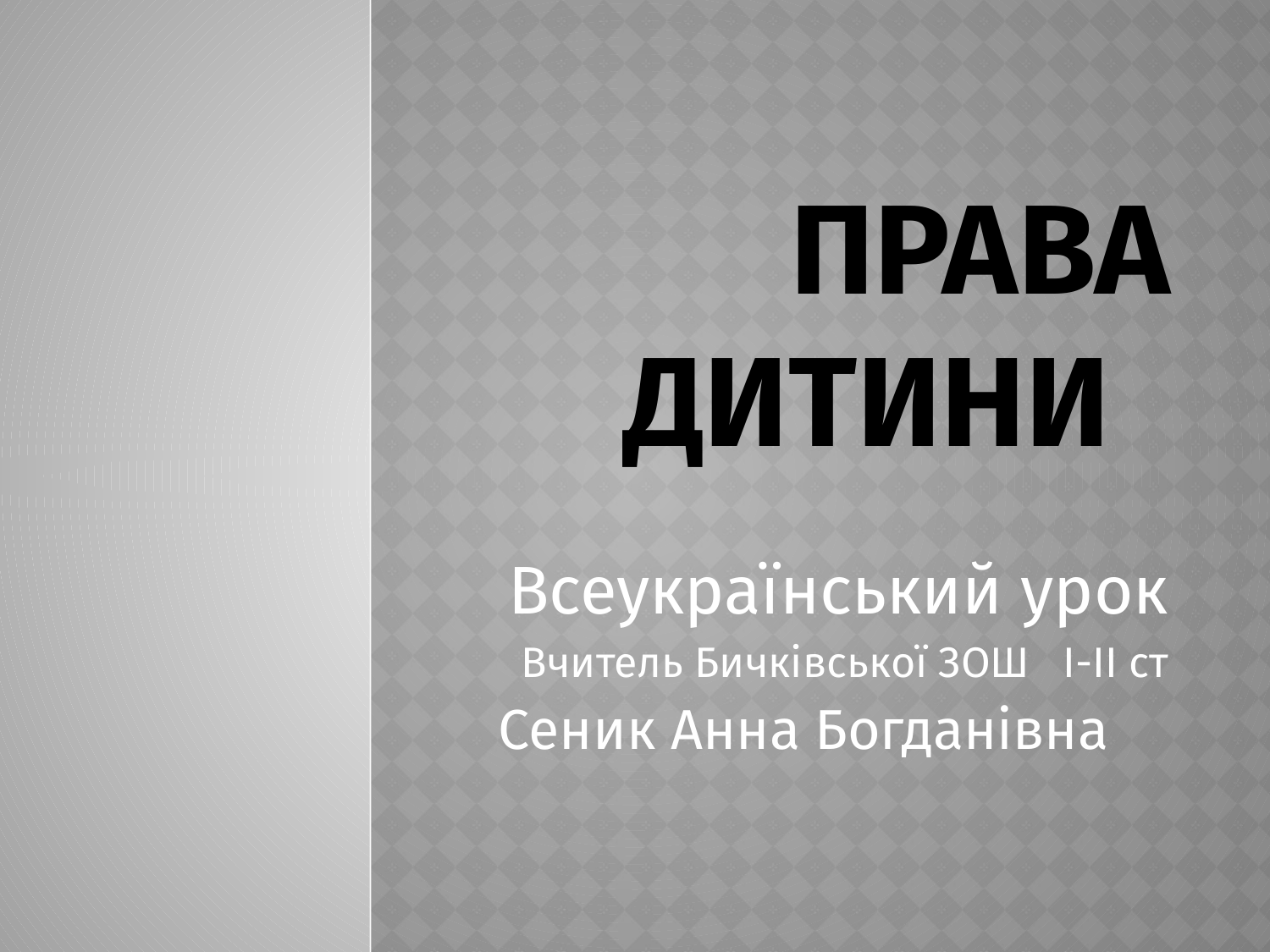

# Права дитини
Всеукраїнський урок
Вчитель Бичківської ЗОШ   І-ІІ ст
Сеник Анна Богданівна